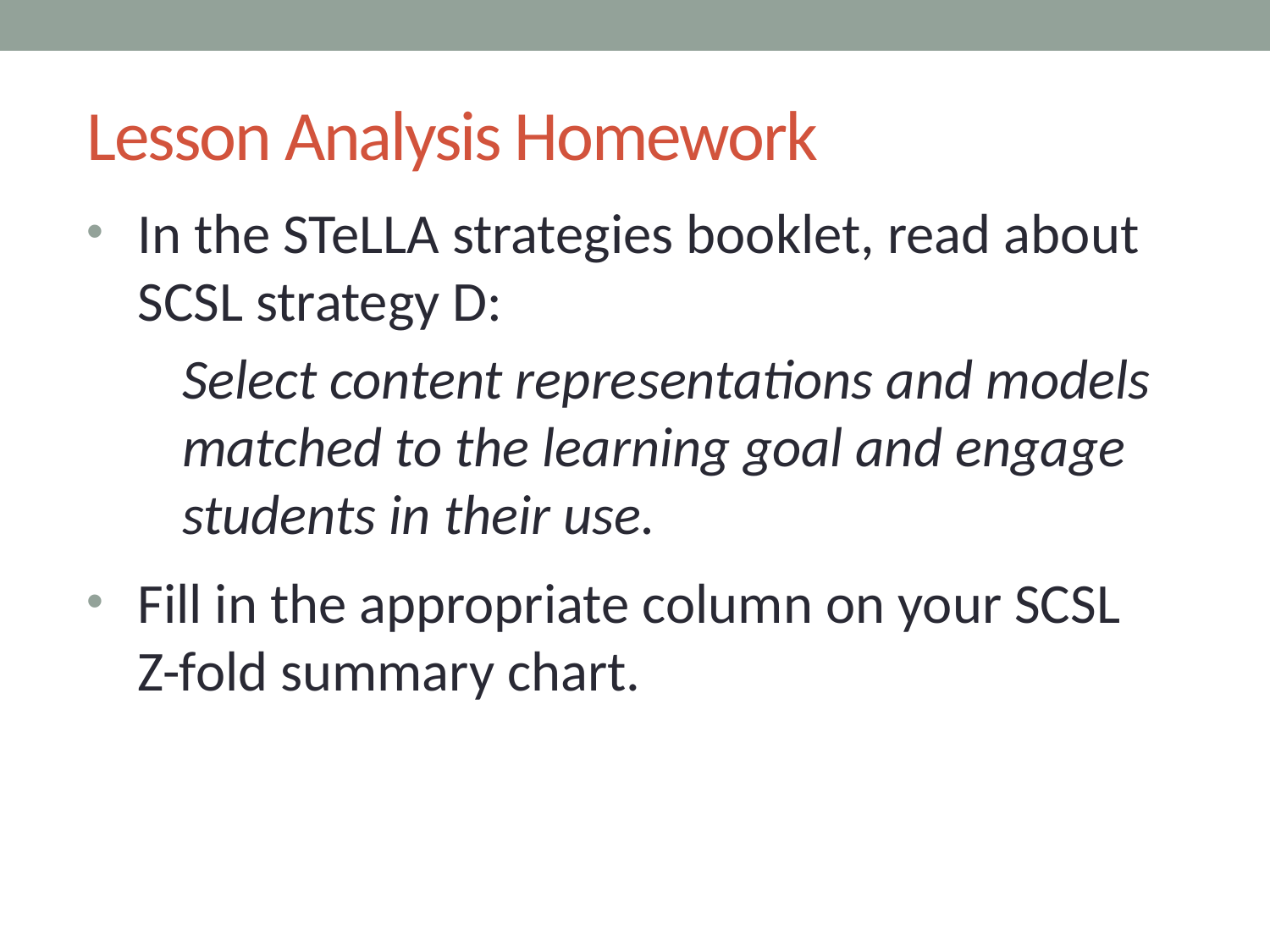

# Lesson Analysis Homework
In the STeLLA strategies booklet, read about SCSL strategy D:
Select content representations and models matched to the learning goal and engage students in their use.
Fill in the appropriate column on your SCSL
Z-fold summary chart.